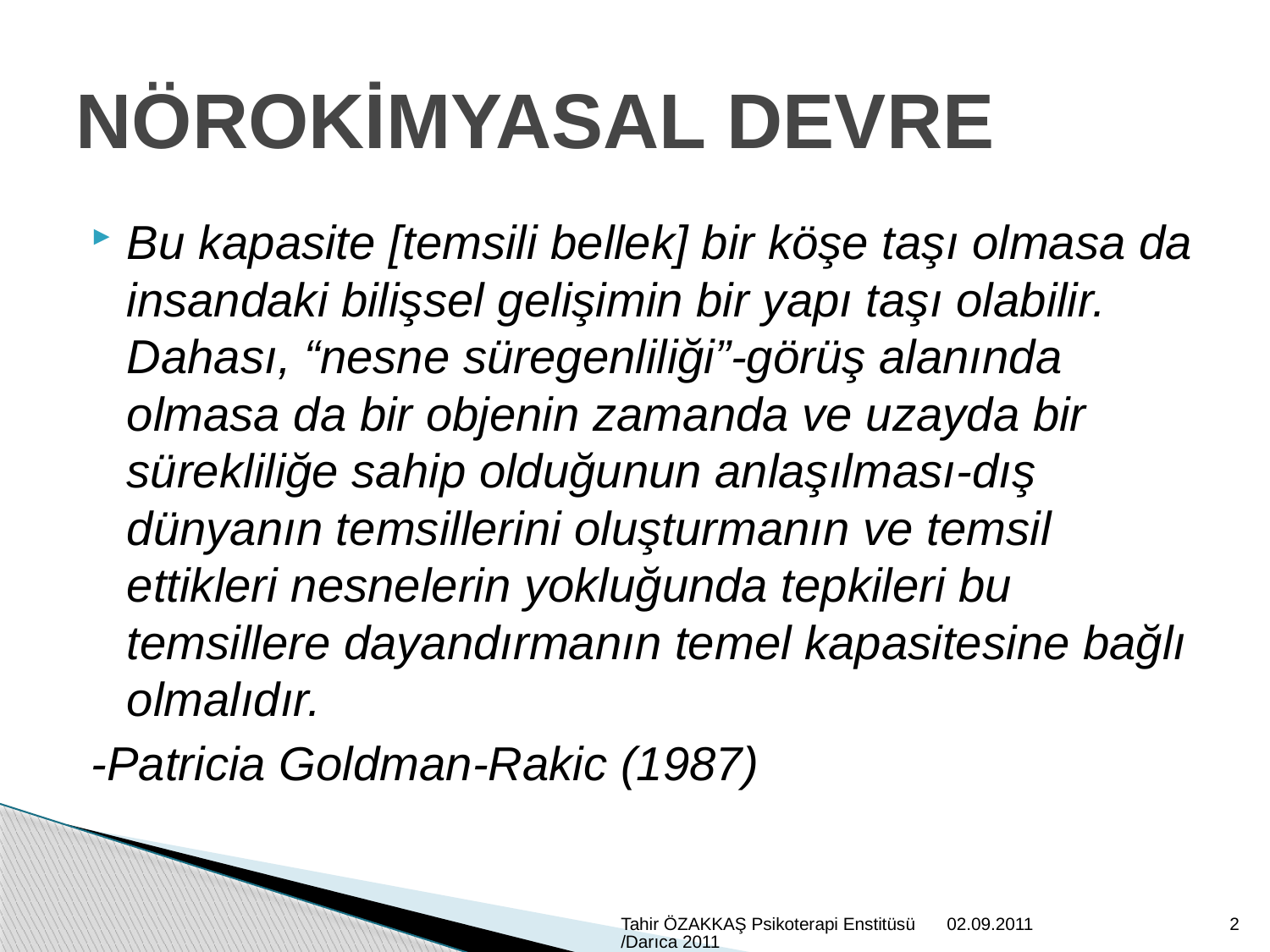

# NÖROKİMYASAL DEVRE
Bu kapasite [temsili bellek] bir köşe taşı olmasa da insandaki bilişsel gelişimin bir yapı taşı olabilir. Dahası, “nesne süregenliliği”-görüş alanında olmasa da bir objenin zamanda ve uzayda bir sürekliliğe sahip olduğunun anlaşılması-dış dünyanın temsillerini oluşturmanın ve temsil ettikleri nesnelerin yokluğunda tepkileri bu temsillere dayandırmanın temel kapasitesine bağlı olmalıdır.
-Patricia Goldman-Rakic (1987)

Tahir ÖZAKKAŞ Psikoterapi Enstitüsü /Darıca 2011
02.09.2011
2